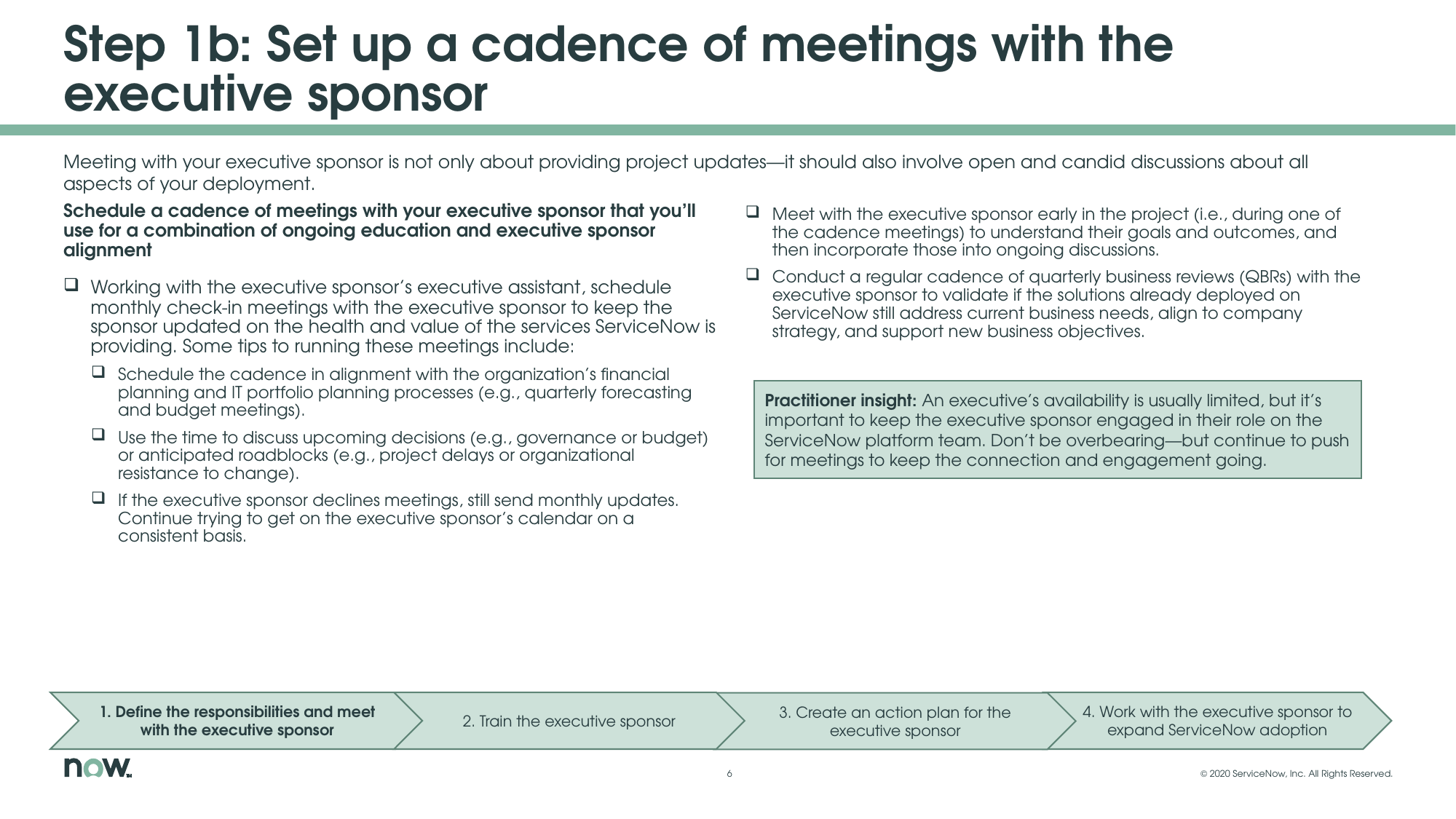

# Step 1b: Set up a cadence of meetings with the executive sponsor

Meeting with your executive sponsor is not only about providing project updates—it should also involve open and candid discussions about all aspects of your deployment.
Schedule a cadence of meetings with your executive sponsor that you’ll use for a combination of ongoing education and executive sponsor alignment
Working with the executive sponsor’s executive assistant, schedule monthly check-in meetings with the executive sponsor to keep the sponsor updated on the health and value of the services ServiceNow is providing. Some tips to running these meetings include:
Schedule the cadence in alignment with the organization’s financial planning and IT portfolio planning processes (e.g., quarterly forecasting and budget meetings).
Use the time to discuss upcoming decisions (e.g., governance or budget) or anticipated roadblocks (e.g., project delays or organizational resistance to change).
If the executive sponsor declines meetings, still send monthly updates. Continue trying to get on the executive sponsor’s calendar on a consistent basis.

Meet with the executive sponsor early in the project (i.e., during one of the cadence meetings) to understand their goals and outcomes, and then incorporate those into ongoing discussions.
Conduct a regular cadence of quarterly business reviews (QBRs) with the executive sponsor to validate if the solutions already deployed on ServiceNow still address current business needs, align to company strategy, and support new business objectives.

Practitioner insight: An executive’s availability is usually limited, but it’s important to keep the executive sponsor engaged in their role on the ServiceNow platform team. Don’t be overbearing—but continue to push for meetings to keep the connection and engagement going.
4. Work with the executive sponsor to expand ServiceNow adoption
1. Define the responsibilities and meet with the executive sponsor
2. Train the executive sponsor
3. Create an action plan for the executive sponsor